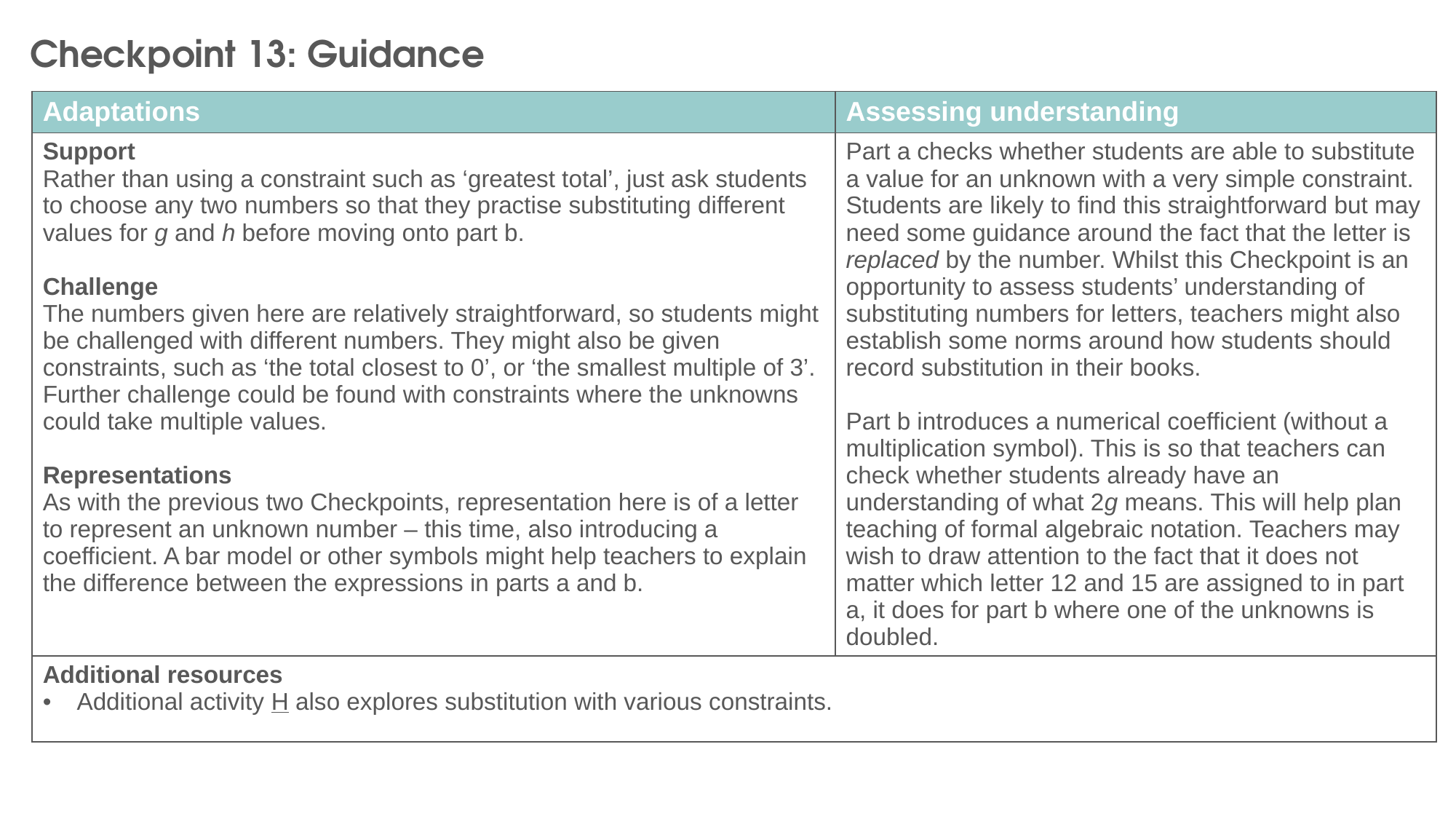

Checkpoint 13: Guidance
| Adaptations | Assessing understanding |
| --- | --- |
| Support Rather than using a constraint such as ‘greatest total’, just ask students to choose any two numbers so that they practise substituting different values for g and h before moving onto part b. Challenge The numbers given here are relatively straightforward, so students might be challenged with different numbers. They might also be given constraints, such as ‘the total closest to 0’, or ‘the smallest multiple of 3’. Further challenge could be found with constraints where the unknowns could take multiple values. Representations As with the previous two Checkpoints, representation here is of a letter to represent an unknown number – this time, also introducing a coefficient. A bar model or other symbols might help teachers to explain the difference between the expressions in parts a and b. | Part a checks whether students are able to substitute a value for an unknown with a very simple constraint. Students are likely to find this straightforward but may need some guidance around the fact that the letter is replaced by the number. Whilst this Checkpoint is an opportunity to assess students’ understanding of substituting numbers for letters, teachers might also establish some norms around how students should record substitution in their books. Part b introduces a numerical coefficient (without a multiplication symbol). This is so that teachers can check whether students already have an understanding of what 2g means. This will help plan teaching of formal algebraic notation. Teachers may wish to draw attention to the fact that it does not matter which letter 12 and 15 are assigned to in part a, it does for part b where one of the unknowns is doubled. |
| Additional resources Additional activity H also explores substitution with various constraints. |  |